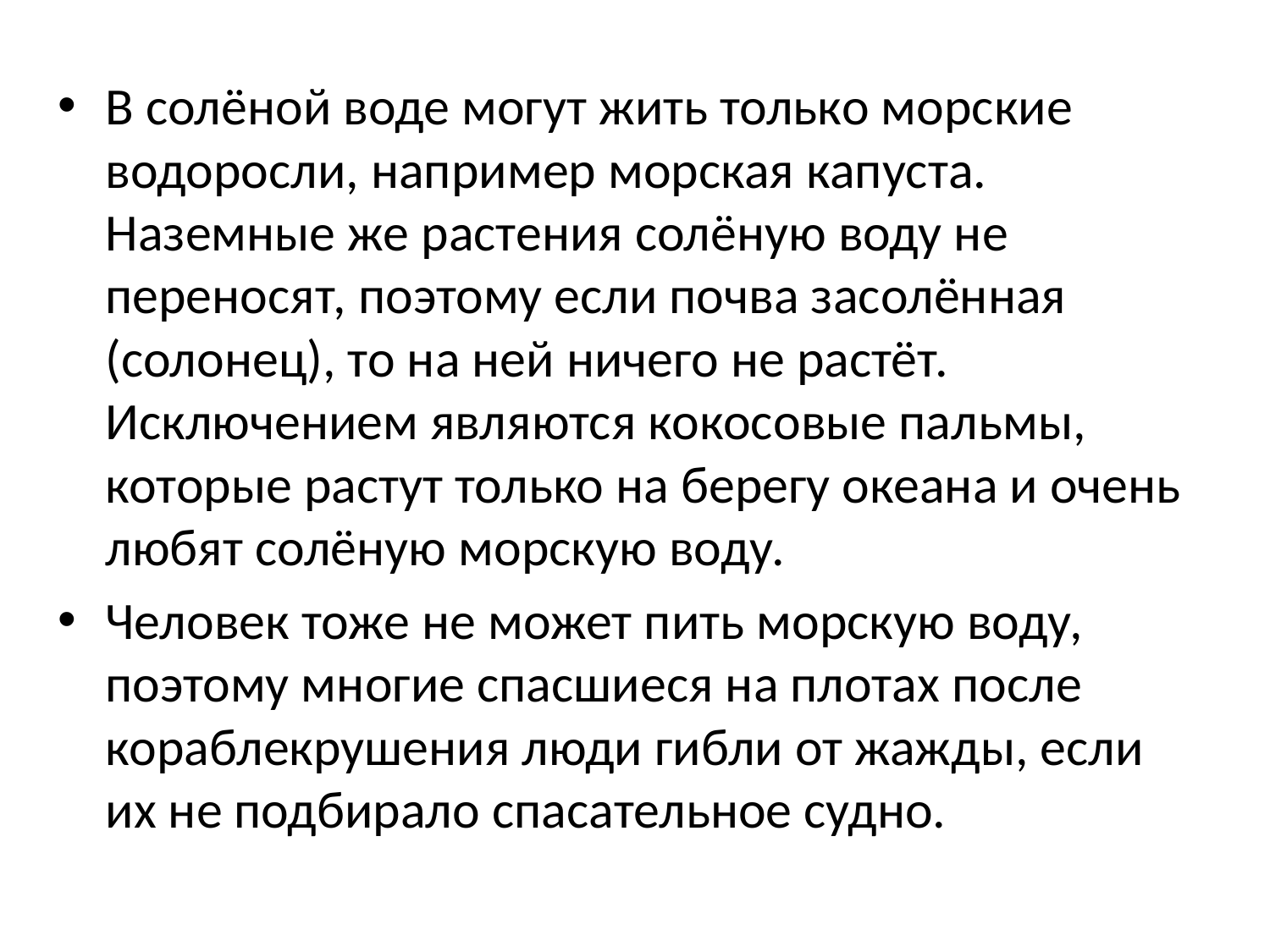

В солёной воде могут жить только морские водоросли, например морская капуста. Наземные же растения солёную воду не переносят, поэтому если почва засолённая (солонец), то на ней ничего не растёт. Исключением являются кокосовые пальмы, которые растут только на берегу океана и очень любят солёную морскую воду.
Человек тоже не может пить морскую воду, поэтому многие спасшиеся на плотах после кораблекрушения люди гибли от жажды, если их не подбирало спасательное судно.